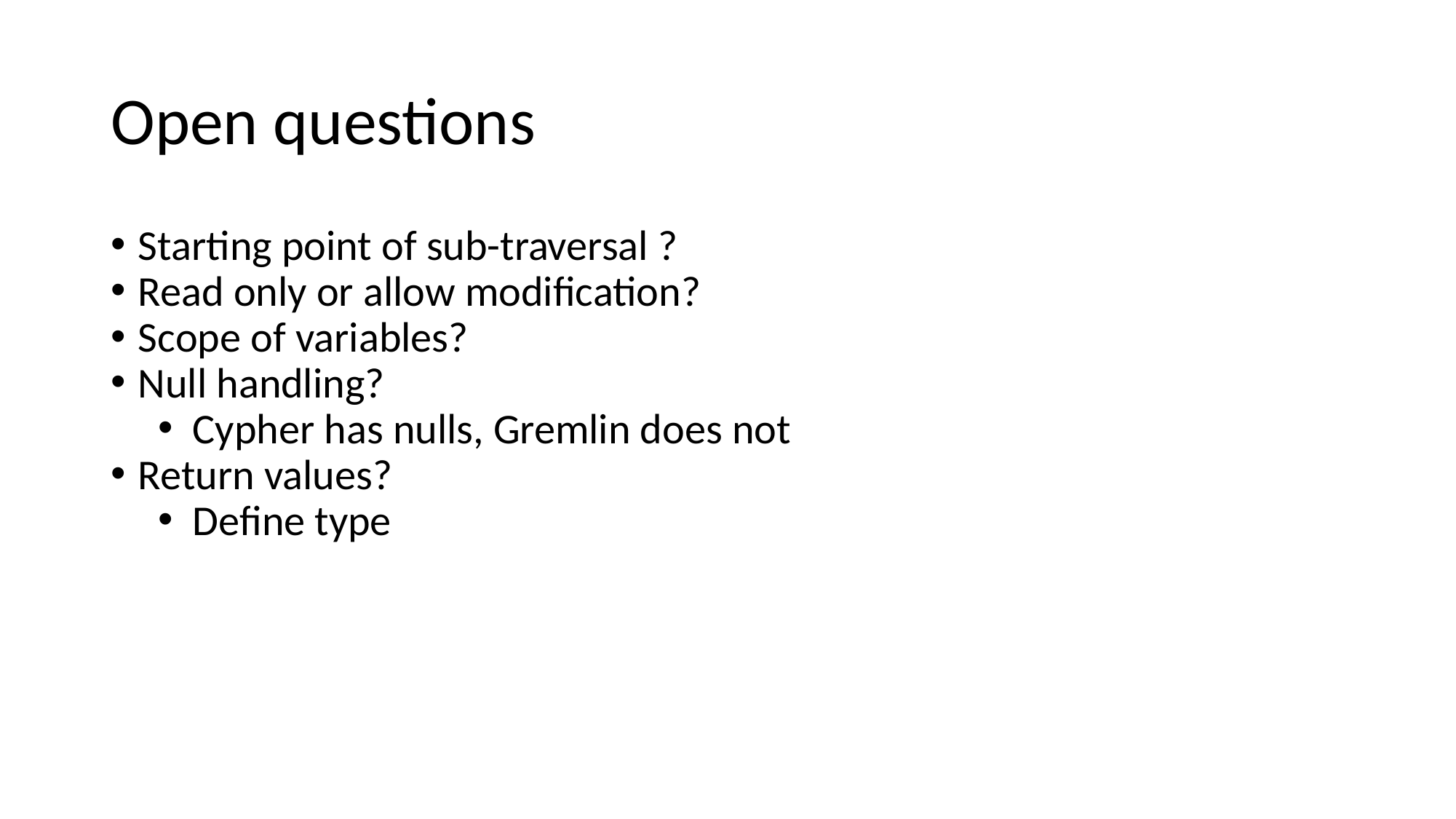

# Open questions
Starting point of sub-traversal ?
Read only or allow modification?
Scope of variables?
Null handling?
Cypher has nulls, Gremlin does not
Return values?
Define type